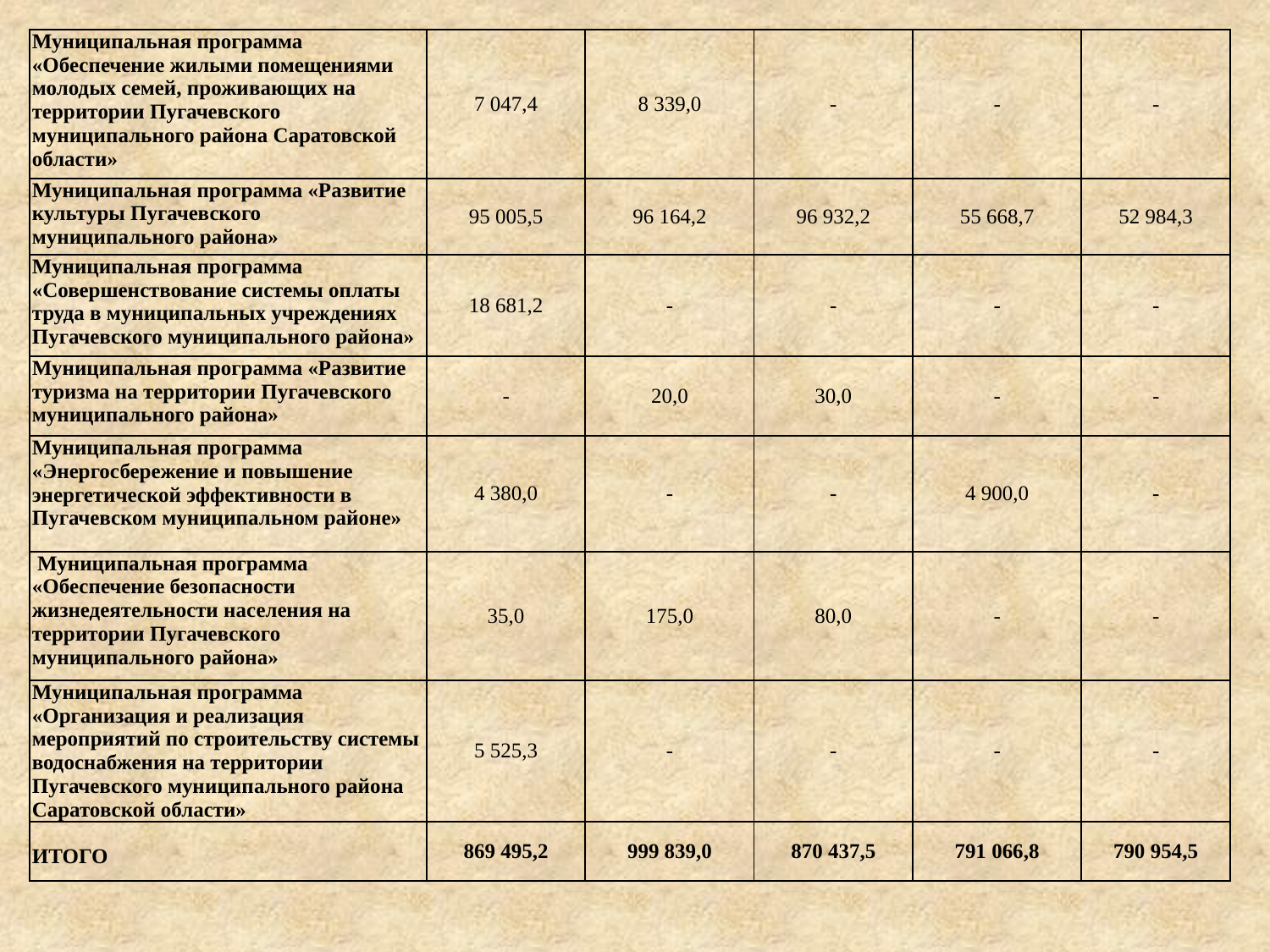

| Муниципальная программа «Обеспечение жилыми помещениями молодых семей, проживающих на территории Пугачевского муниципального района Саратовской области» | 7 047,4 | 8 339,0 | - | - | - |
| --- | --- | --- | --- | --- | --- |
| Муниципальная программа «Развитие культуры Пугачевского муниципального района» | 95 005,5 | 96 164,2 | 96 932,2 | 55 668,7 | 52 984,3 |
| Муниципальная программа «Совершенствование системы оплаты труда в муниципальных учреждениях Пугачевского муниципального района» | 18 681,2 | - | - | - | - |
| Муниципальная программа «Развитие туризма на территории Пугачевского муниципального района» | - | 20,0 | 30,0 | - | - |
| Муниципальная программа «Энергосбережение и повышение энергетической эффективности в Пугачевском муниципальном районе» | 4 380,0 | - | - | 4 900,0 | - |
| Муниципальная программа «Обеспечение безопасности жизнедеятельности населения на территории Пугачевского муниципального района» | 35,0 | 175,0 | 80,0 | - | - |
| Муниципальная программа «Организация и реализация мероприятий по строительству системы водоснабжения на территории Пугачевского муниципального района Саратовской области» | 5 525,3 | - | - | - | - |
| ИТОГО | 869 495,2 | 999 839,0 | 870 437,5 | 791 066,8 | 790 954,5 |